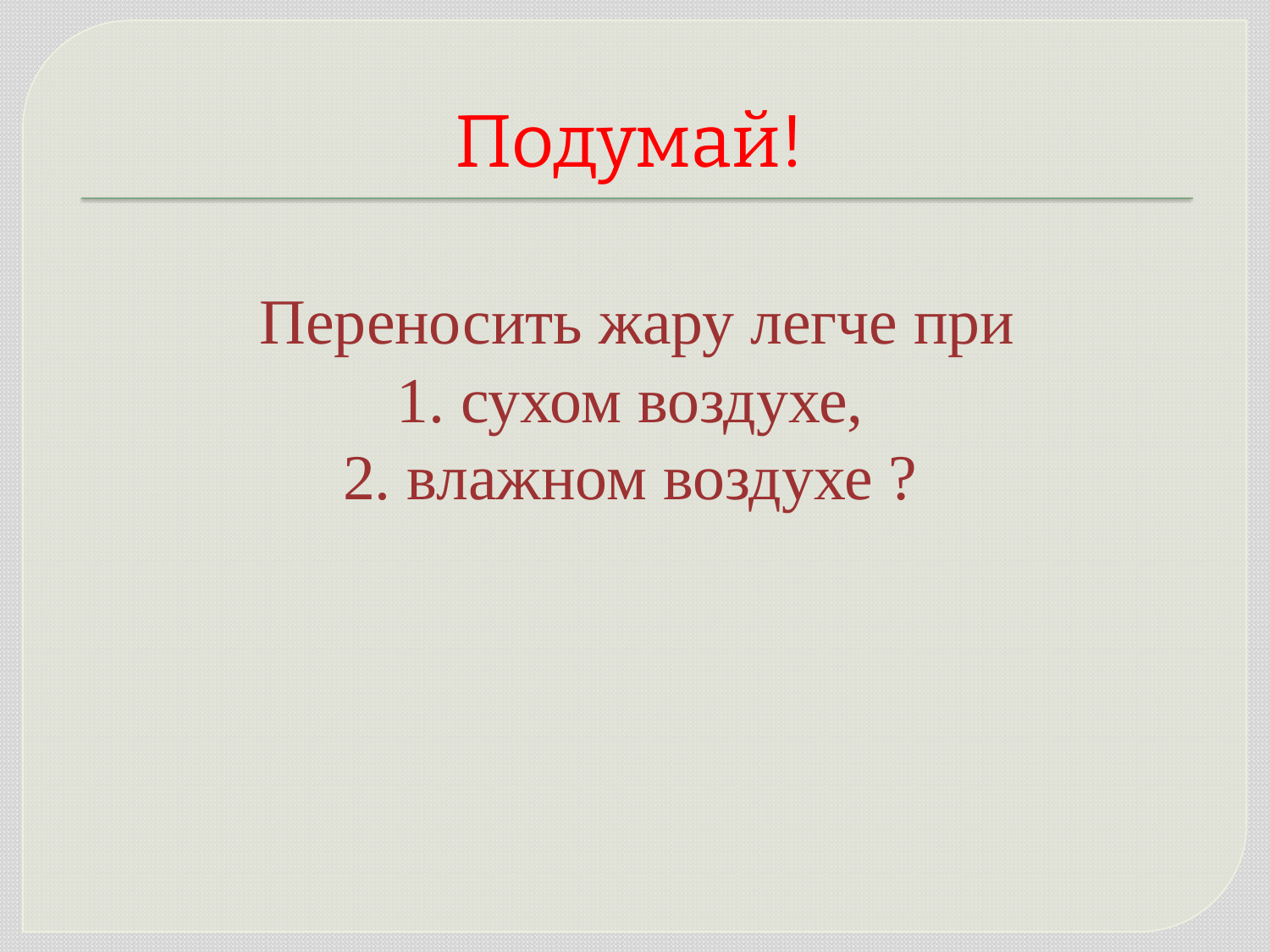

# Подумай! Переносить жару легче при 1. сухом воздухе, 2. влажном воздухе ?